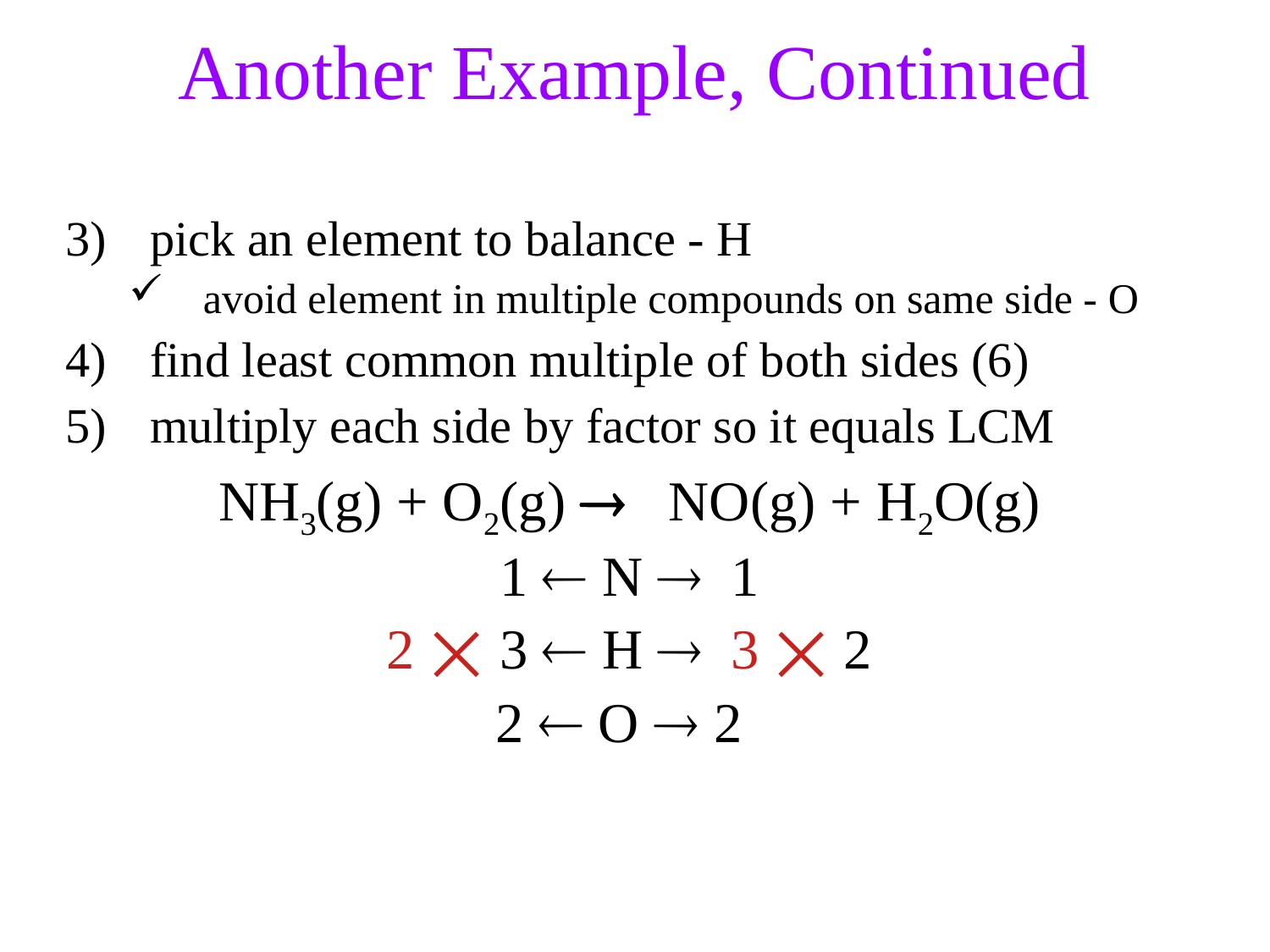

Another Example, Continued

pick an element to balance - H
avoid element in multiple compounds on same side - O
find least common multiple of both sides (6)
multiply each side by factor so it equals LCM
NH3(g) + O2(g) →  NO(g) + H2O(g)
1 ← N → 1
 2 ⨉ 3 ← H →  3 ⨉ 2
      2 ← O → 2